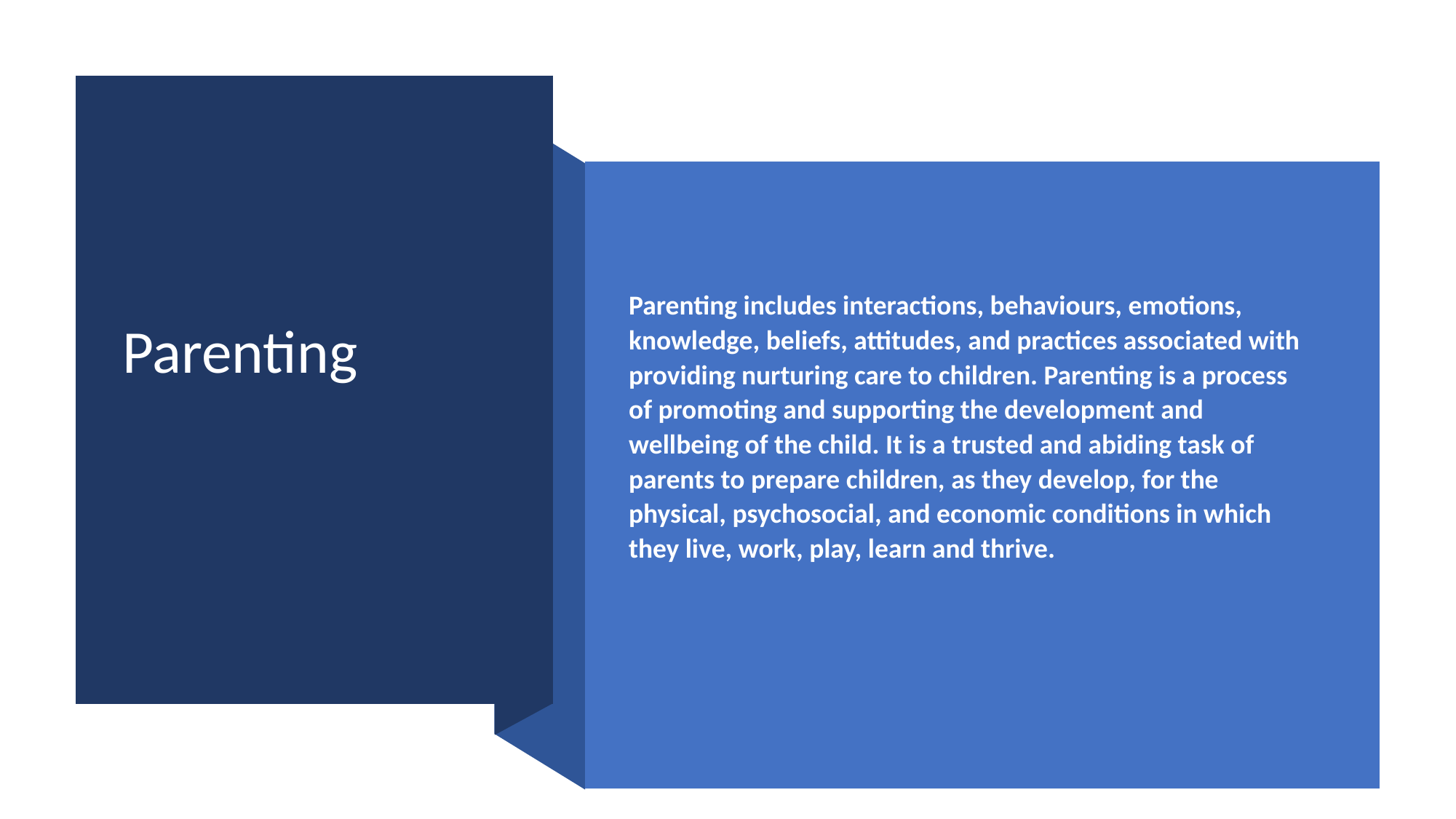

# Parenting

Parenting includes interactions, behaviours, emotions, knowledge, beliefs, attitudes, and practices associated with providing nurturing care to children. Parenting is a process of promoting and supporting the development and wellbeing of the child. It is a trusted and abiding task of parents to prepare children, as they develop, for the physical, psychosocial, and economic conditions in which they live, work, play, learn and thrive.